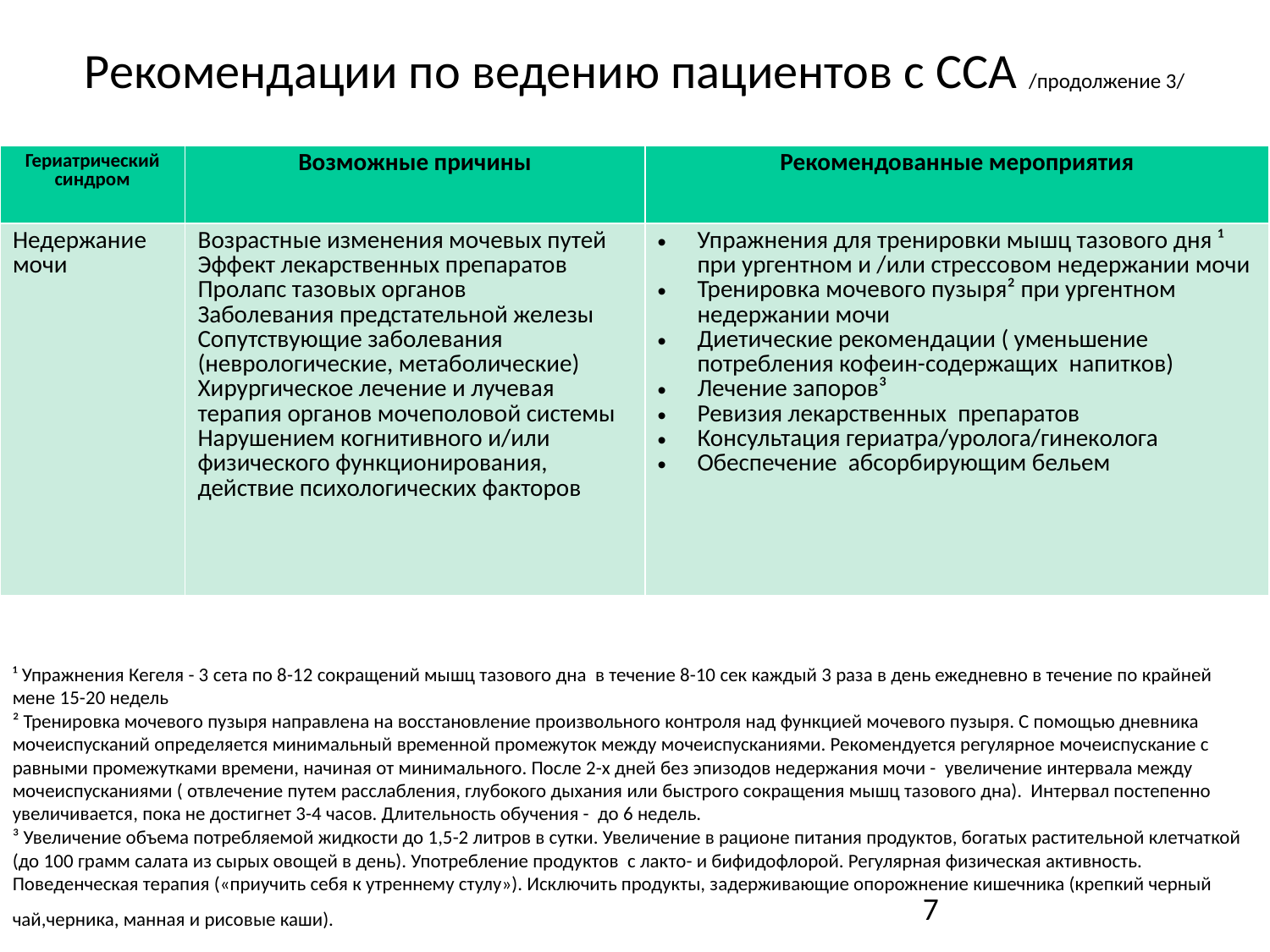

# Рекомендации по ведению пациентов с ССА /продолжение 3/
| Гериатрический синдром | Возможные причины | Рекомендованные мероприятия |
| --- | --- | --- |
| Недержание мочи | Возрастные изменения мочевых путей Эффект лекарственных препаратов Пролапс тазовых органов Заболевания предстательной железы Сопутствующие заболевания (неврологические, метаболические) Хирургическое лечение и лучевая терапия органов мочеполовой системы Нарушением когнитивного и/или физического функционирования, действие психологических факторов | Упражнения для тренировки мышц тазового дня ¹ при ургентном и /или стрессовом недержании мочи Тренировка мочевого пузыря² при ургентном недержании мочи Диетические рекомендации ( уменьшение потребления кофеин-содержащих напитков) Лечение запоров³ Ревизия лекарственных препаратов Консультация гериатра/уролога/гинеколога Обеспечение абсорбирующим бельем |
¹ Упражнения Кегеля - 3 сета по 8-12 сокращений мышц тазового дна  в течение 8-10 сек каждый 3 раза в день ежедневно в течение по крайней мене 15-20 недель
² Тренировка мочевого пузыря направлена на восстановление произвольного контроля над функцией мочевого пузыря. С помощью дневника мочеиспусканий определяется минимальный временной промежуток между мочеиспусканиями. Рекомендуется регулярное мочеиспускание с равными промежутками времени, начиная от минимального. После 2-х дней без эпизодов недержания мочи -  увеличение интервала между мочеиспусканиями ( отвлечение путем расслабления, глубокого дыхания или быстрого сокращения мышц тазового дна).  Интервал постепенно увеличивается, пока не достигнет 3-4 часов. Длительность обучения -  до 6 недель.
³ Увеличение объема потребляемой жидкости до 1,5-2 литров в сутки. Увеличение в рационе питания продуктов, богатых растительной клетчаткой (до 100 грамм салата из сырых овощей в день). Употребление продуктов  с лакто- и бифидофлорой. Регулярная физическая активность. Поведенческая терапия («приучить себя к утреннему стулу»). Исключить продукты, задерживающие опорожнение кишечника (крепкий черный чай,черника, манная и рисовые каши).
7